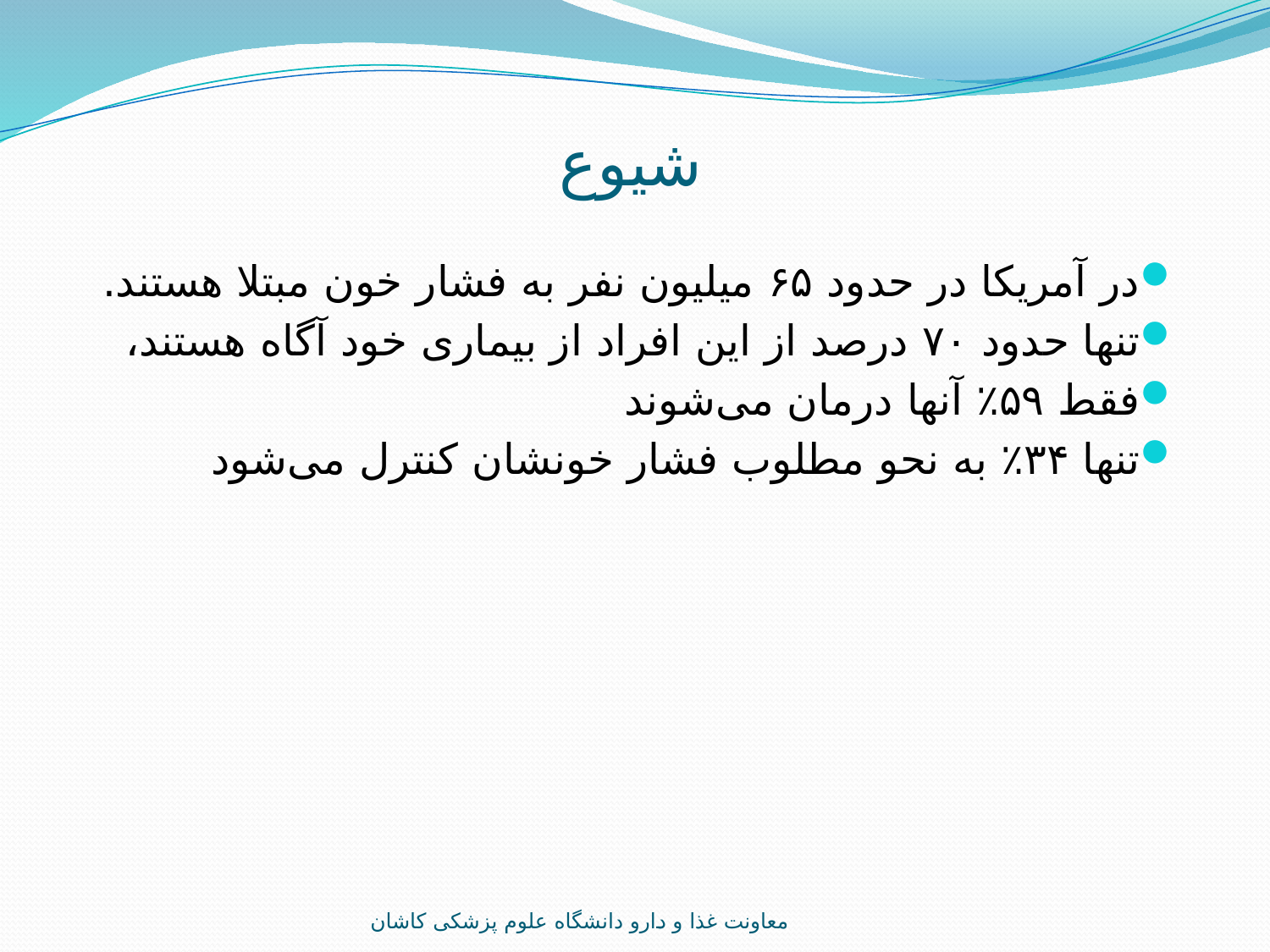

# شيوع
در آمریکا در حدود ۶۵ میلیون نفر به فشار خون مبتلا هستند.
تنها حدود ۷۰ درصد از این افراد از بیماری خود آگاه هستند،
فقط ۵۹٪ آنها درمان می‌شوند
تنها ۳۴٪ به نحو مطلوب فشار خونشان کنترل می‌شود
معاونت غذا و دارو دانشگاه علوم پزشکی کاشان